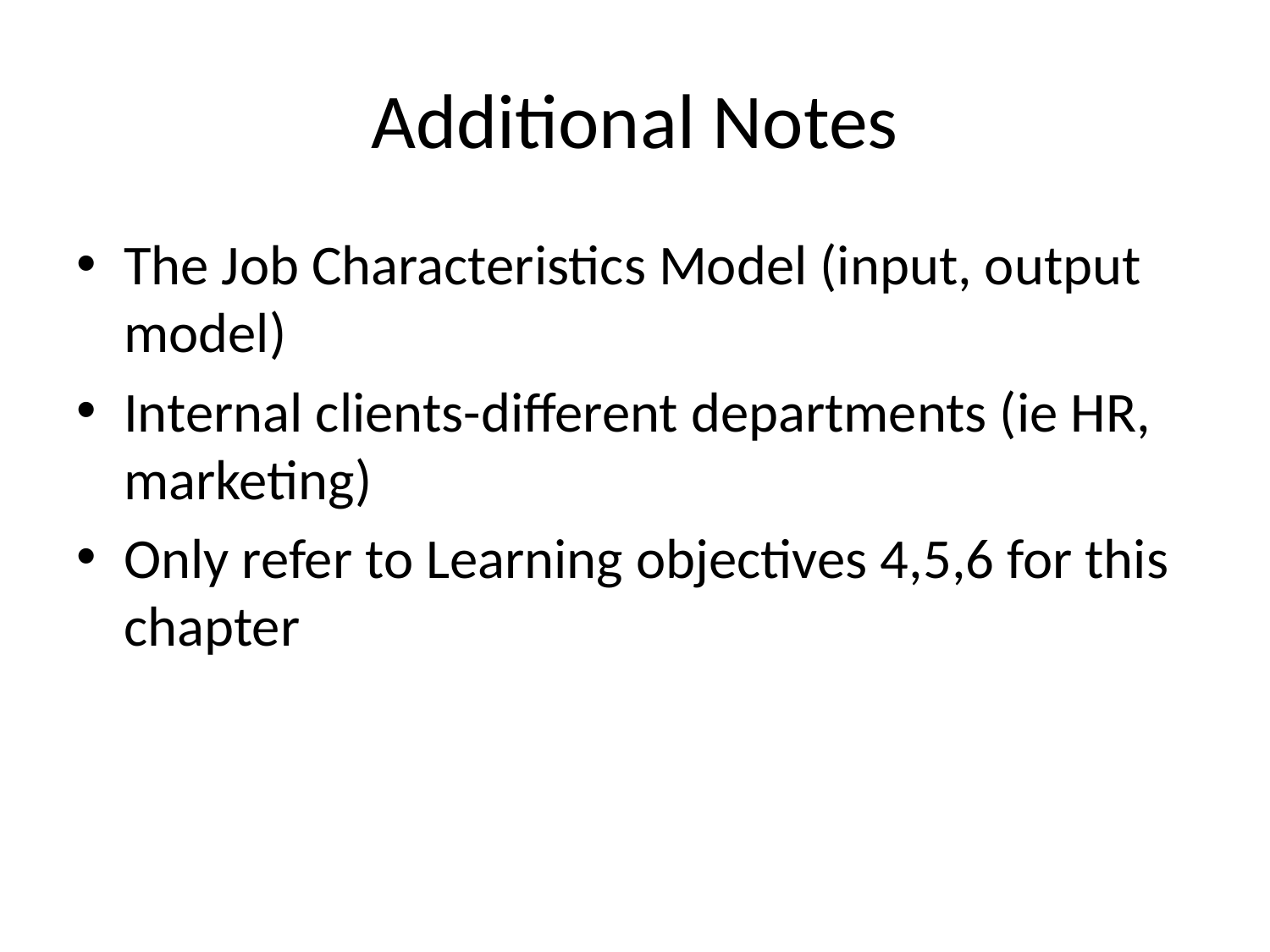

# Additional Notes
The Job Characteristics Model (input, output model)
Internal clients-different departments (ie HR, marketing)
Only refer to Learning objectives 4,5,6 for this chapter